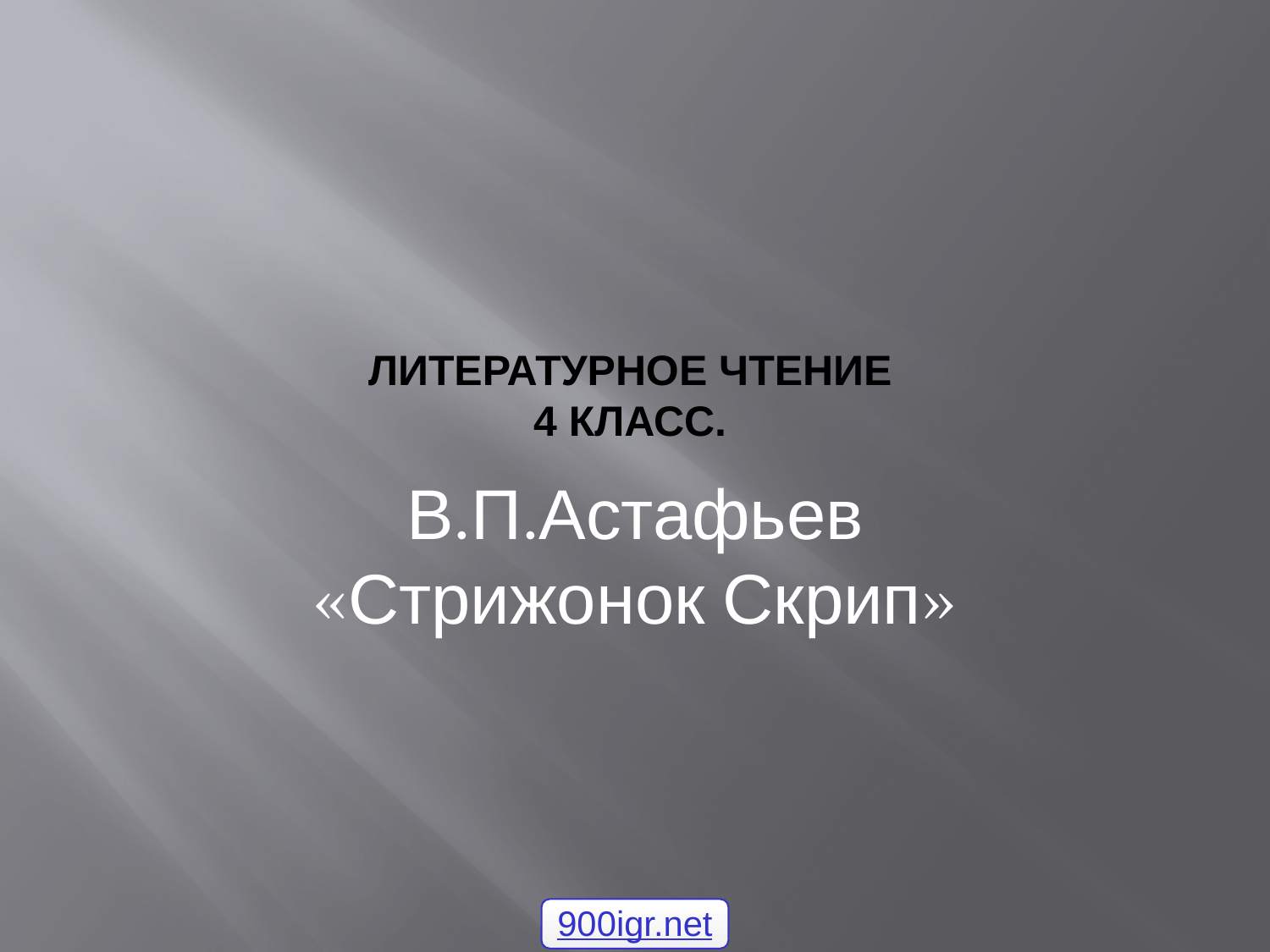

# Литературное чтение 4 класс.
В.П.Астафьев
«Стрижонок Скрип»
900igr.net